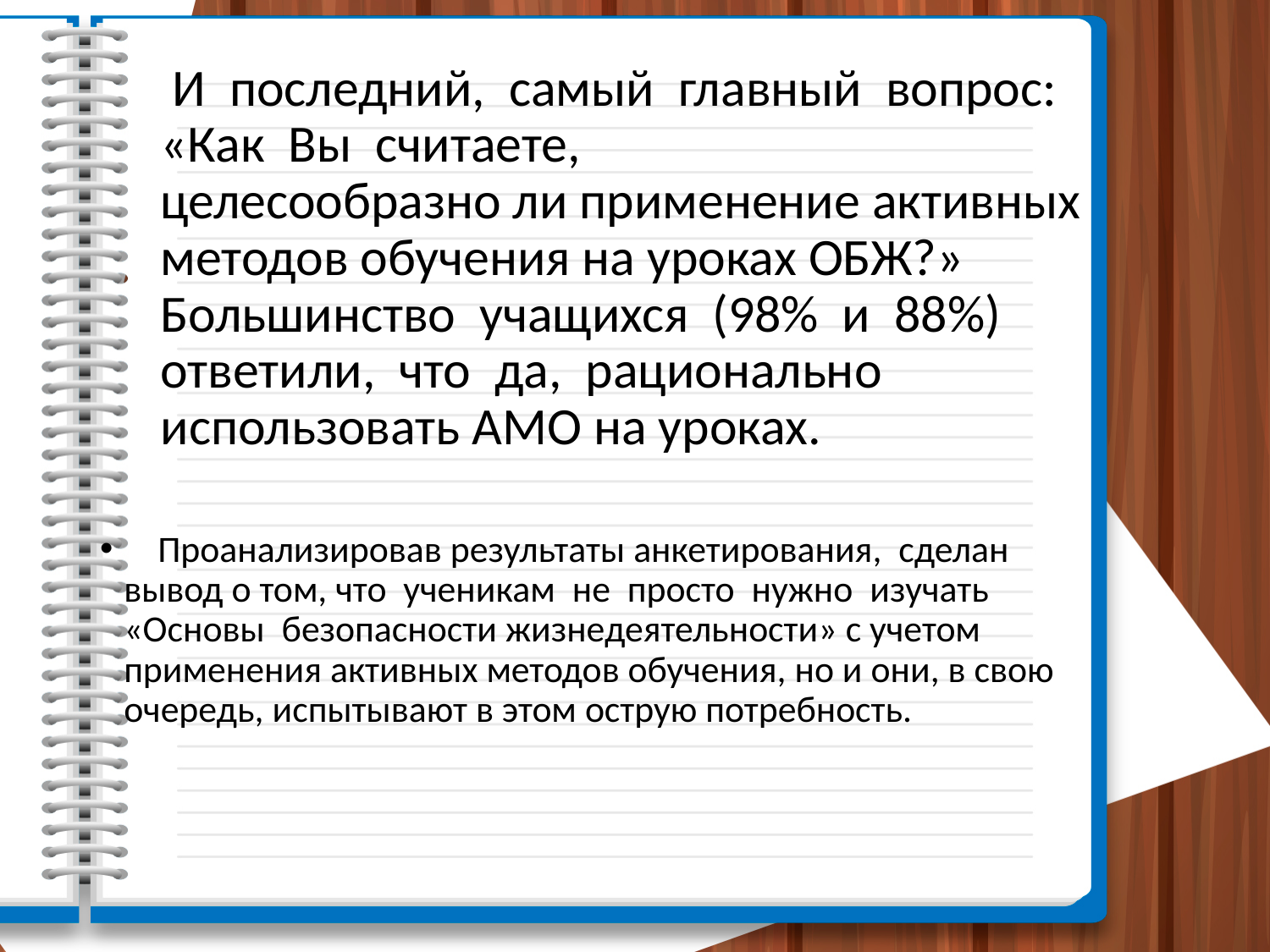

# И  последний,  самый  главный  вопрос:  «Как  Вы  считаете, целесообразно ли применение активных методов обучения на уроках ОБЖ?» Большинство  учащихся  (98%  и  88%)  ответили,  что  да,  рационально использовать АМО на уроках.

    Проанализировав результаты анкетирования,  сделан вывод о том, что  ученикам  не  просто  нужно  изучать  «Основы  безопасности жизнедеятельности» с учетом применения активных методов обучения, но и они, в свою очередь, испытывают в этом острую потребность.